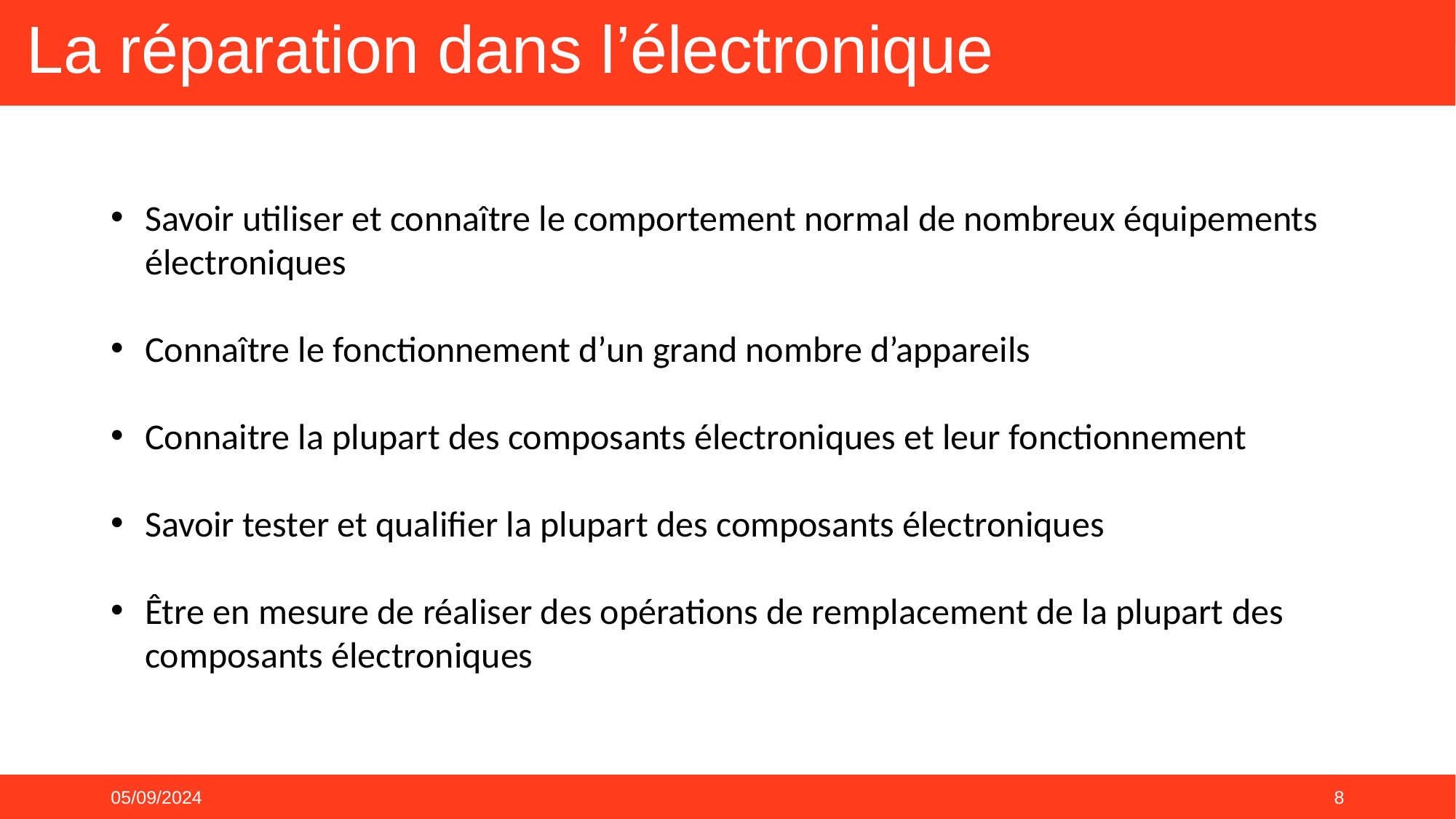

# La réparation dans l’électronique
Savoir utiliser et connaître le comportement normal de nombreux équipements électroniques

Connaître le fonctionnement d’un grand nombre d’appareils

Connaitre la plupart des composants électroniques et leur fonctionnement

Savoir tester et qualifier la plupart des composants électroniques

Être en mesure de réaliser des opérations de remplacement de la plupart des composants électroniques
05/09/2024

8